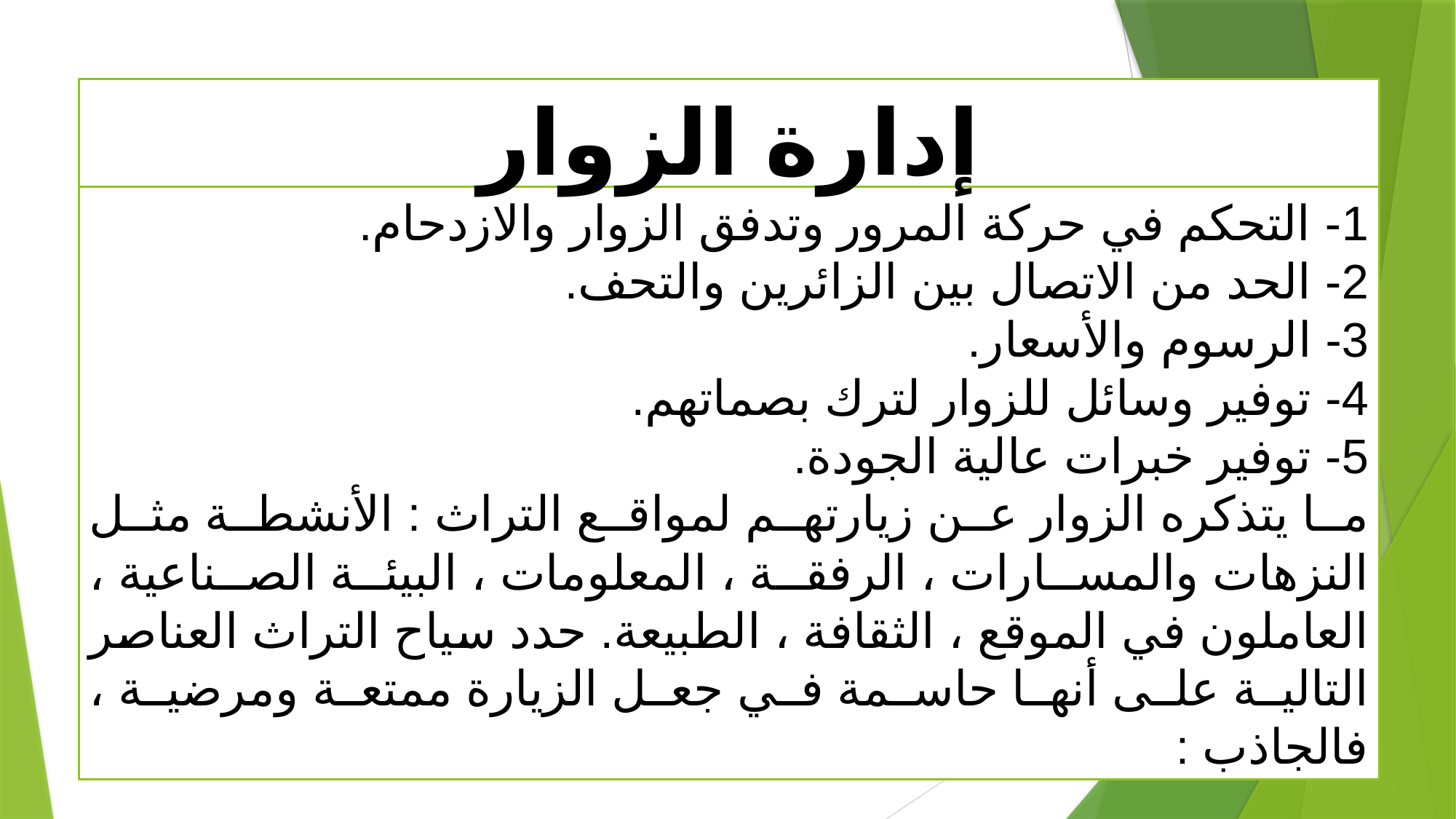

# إدارة الزوار
1- التحكم في حركة المرور وتدفق الزوار والازدحام.
2- الحد من الاتصال بين الزائرين والتحف.
3- الرسوم والأسعار.
4- توفير وسائل للزوار لترك بصماتهم.
5- توفير خبرات عالية الجودة.
ما يتذكره الزوار عن زيارتهم لمواقع التراث : الأنشطة مثل النزهات والمسارات ، الرفقة ، المعلومات ، البيئة الصناعية ، العاملون في الموقع ، الثقافة ، الطبيعة. حدد سياح التراث العناصر التالية على أنها حاسمة في جعل الزيارة ممتعة ومرضية ، فالجاذب :